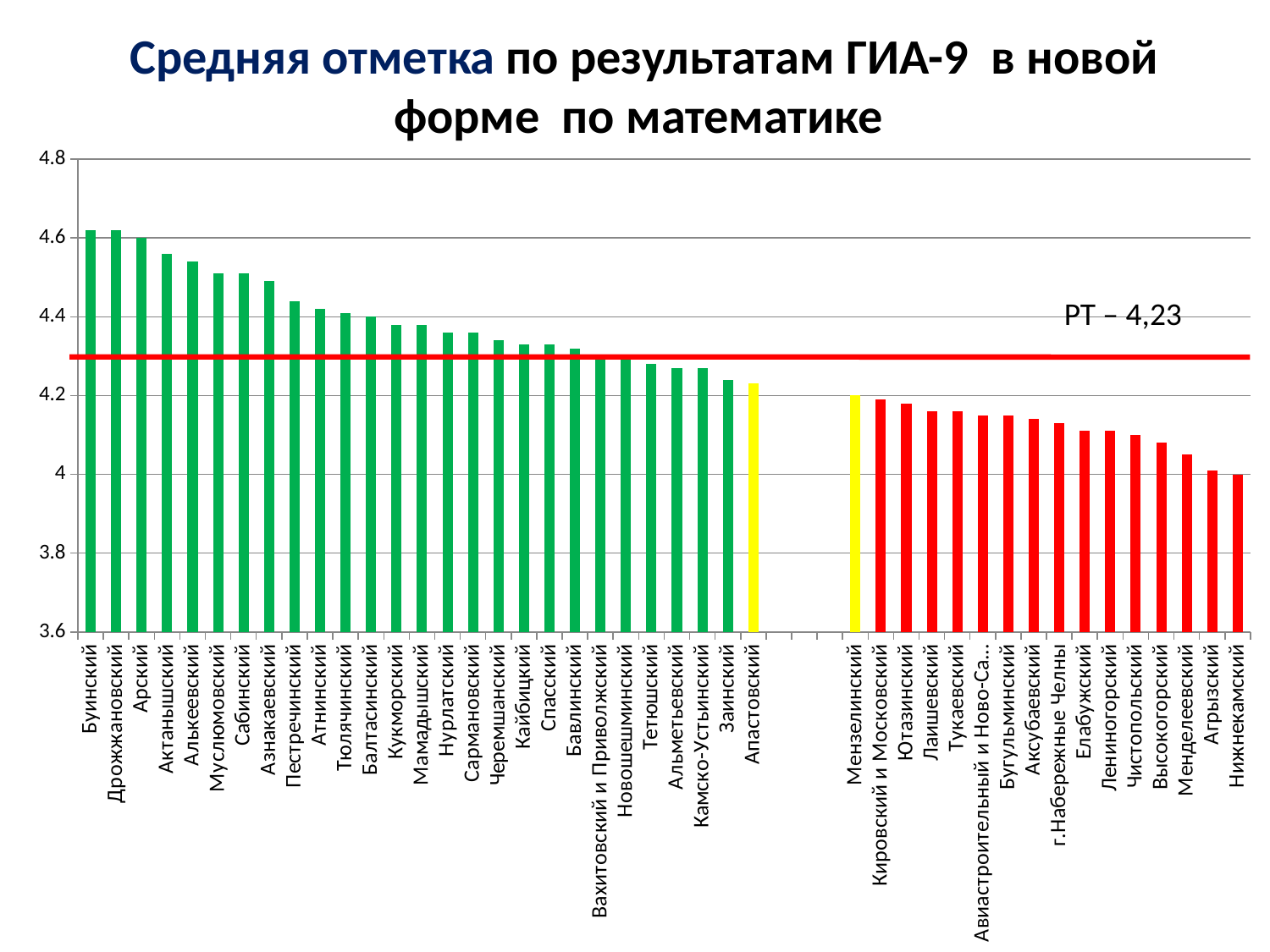

Средняя отметка по результатам ГИА-9  в новой форме  по математике

### Chart

| Category |  |
|---|---|
| Буинский | 4.6199999999999966 |
| Дрожжановский | 4.6199999999999966 |
| Арский | 4.6 |
| Актанышский | 4.56 |
| Алькеевский | 4.54 |
| Муслюмовский | 4.51 |
| Сабинский | 4.51 |
| Азнакаевский | 4.49 |
| Пестречинский | 4.44 |
| Атнинский | 4.42 |
| Тюлячинский | 4.41 |
| Балтасинский | 4.4 |
| Кукморский | 4.38 |
| Мамадышский | 4.38 |
| Нурлатский | 4.3599999999999985 |
| Сармановский | 4.3599999999999985 |
| Черемшанский | 4.34 |
| Кайбицкий | 4.33 |
| Спасский | 4.33 |
| Бавлинский | 4.3199999999999985 |
| Вахитовский и Приволжский | 4.29 |
| Новошешминский | 4.29 |
| Тетюшский | 4.28 |
| Альметьевский | 4.27 |
| Камско-Устьинский | 4.27 |
| Заинский | 4.24 |
| Апастовский | 4.23 |
|  | None |
|  | None |
|  | None |
| Мензелинский | 4.2 |
| Кировский и Московский | 4.1899999999999995 |
| Ютазинский | 4.18 |
| Лаишевский | 4.1599999999999975 |
| Тукаевский | 4.1599999999999975 |
| Авиастроительный и Ново-Савиновский | 4.1499999999999995 |
| Бугульминский | 4.1499999999999995 |
| Аксубаевский | 4.14 |
| г.Набережные Челны | 4.13 |
| Елабужский | 4.1099999999999985 |
| Лениногорский | 4.1099999999999985 |
| Чистопольский | 4.1 |
| Высокогорский | 4.08 |
| Менделеевский | 4.05 |
| Агрызский | 4.01 |
| Нижнекамский | 4.0 |
РТ – 4,23